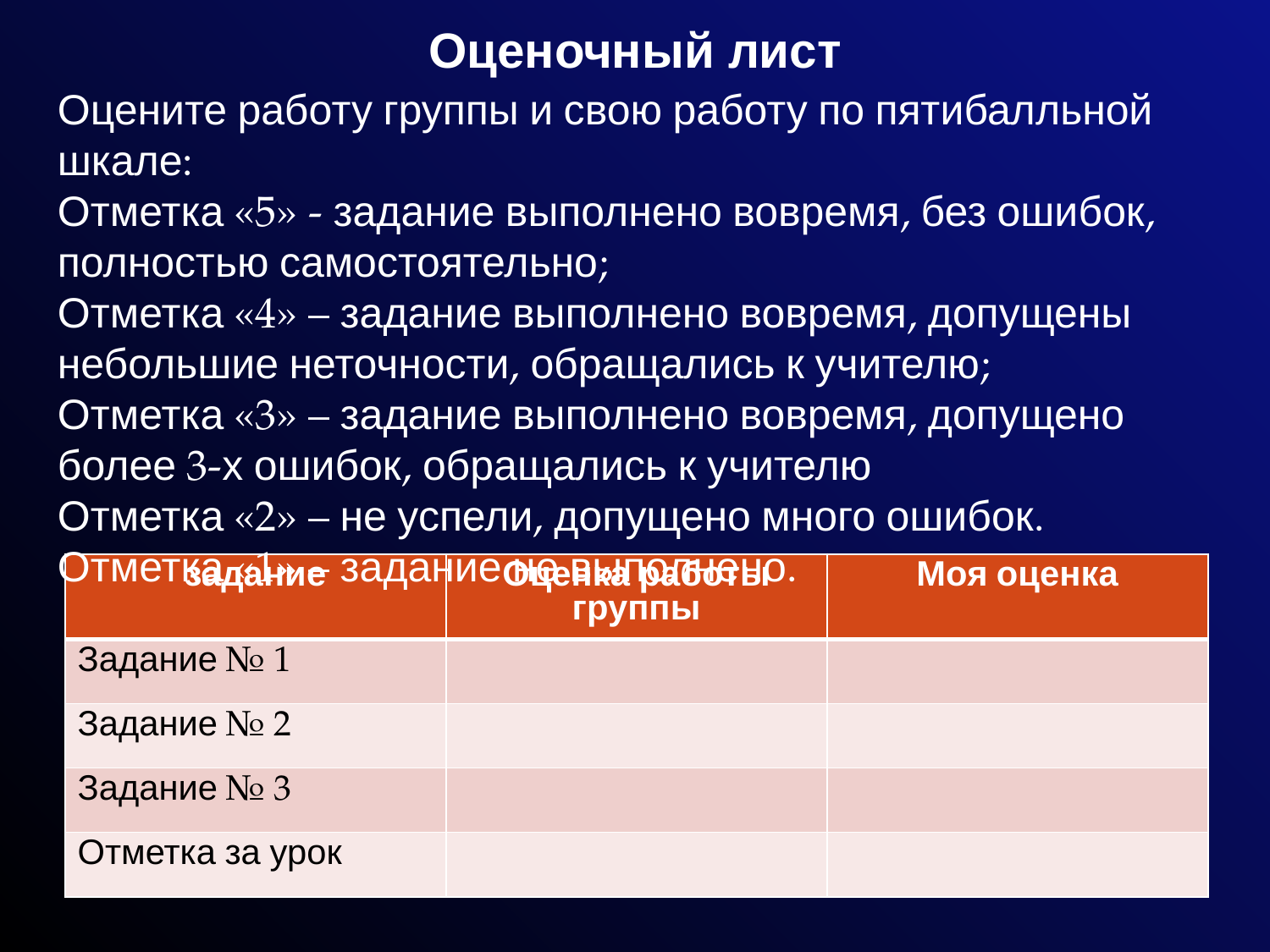

# Оценочный лист
Оцените работу группы и свою работу по пятибалльной шкале:
Отметка «5» - задание выполнено вовремя, без ошибок, полностью самостоятельно;
Отметка «4» – задание выполнено вовремя, допущены небольшие неточности, обращались к учителю;
Отметка «3» – задание выполнено вовремя, допущено более 3-х ошибок, обращались к учителю
Отметка «2» – не успели, допущено много ошибок.
Отметка «1» – задание не выполнено.
| задание | Оценка работы группы | Моя оценка |
| --- | --- | --- |
| Задание № 1 |  |  |
| Задание № 2 |  |  |
| Задание № 3 |  |  |
| Отметка за урок |  |  |